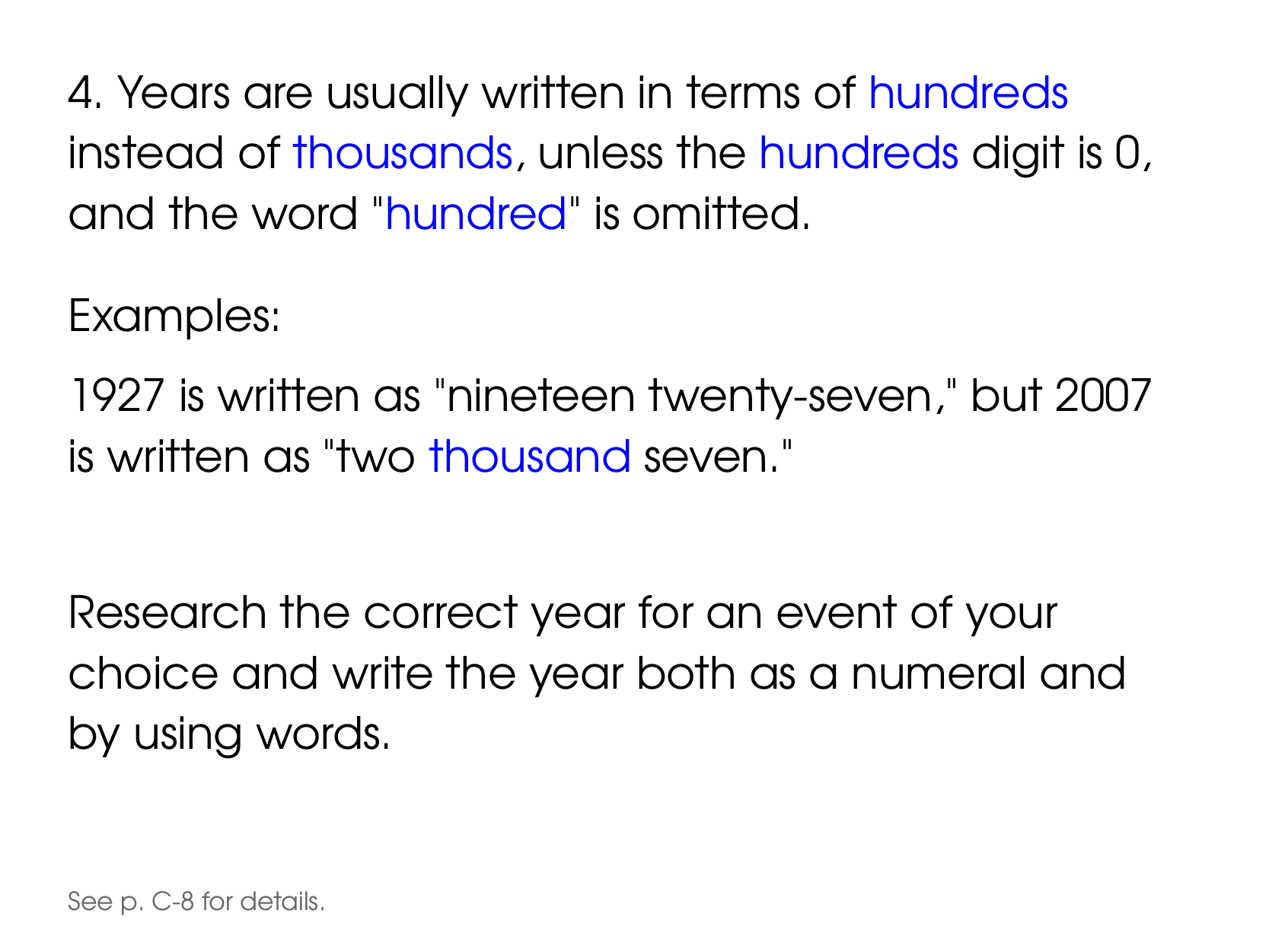

4. Years are usually written in terms of hundreds instead of thousands, unless the hundreds digit is 0, and the word "hundred" is omitted.
Examples:
1927 is written as "nineteen twenty-seven," but 2007 is written as "two thousand seven."
Research the correct year for an event of your choice and write the year both as a numeral and
by using words.
See p. C-8 for details.